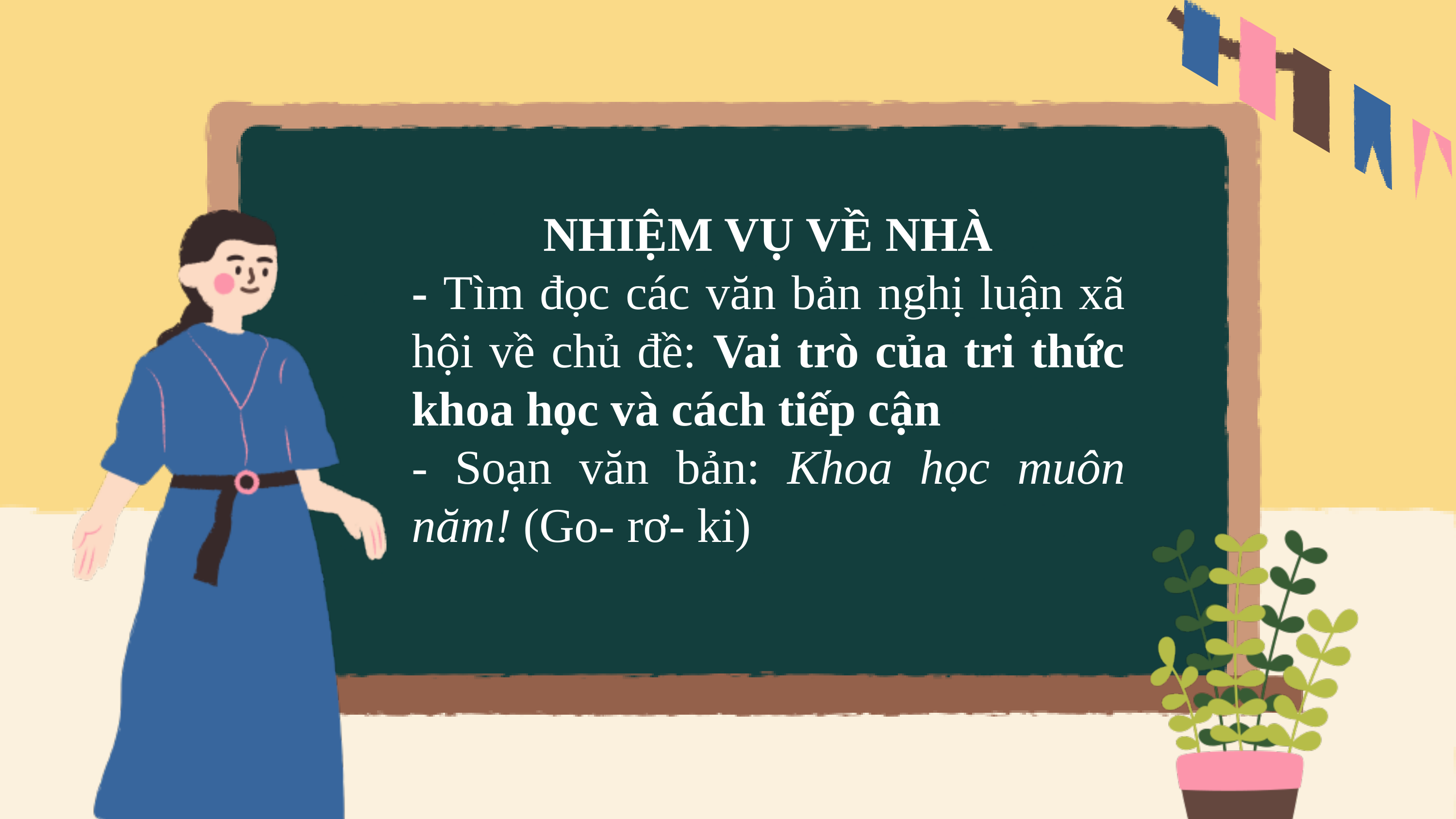

NHIỆM VỤ VỀ NHÀ
- Tìm đọc các văn bản nghị luận xã hội về chủ đề: Vai trò của tri thức khoa học và cách tiếp cận
- Soạn văn bản: Khoa học muôn năm! (Go- rơ- ki)